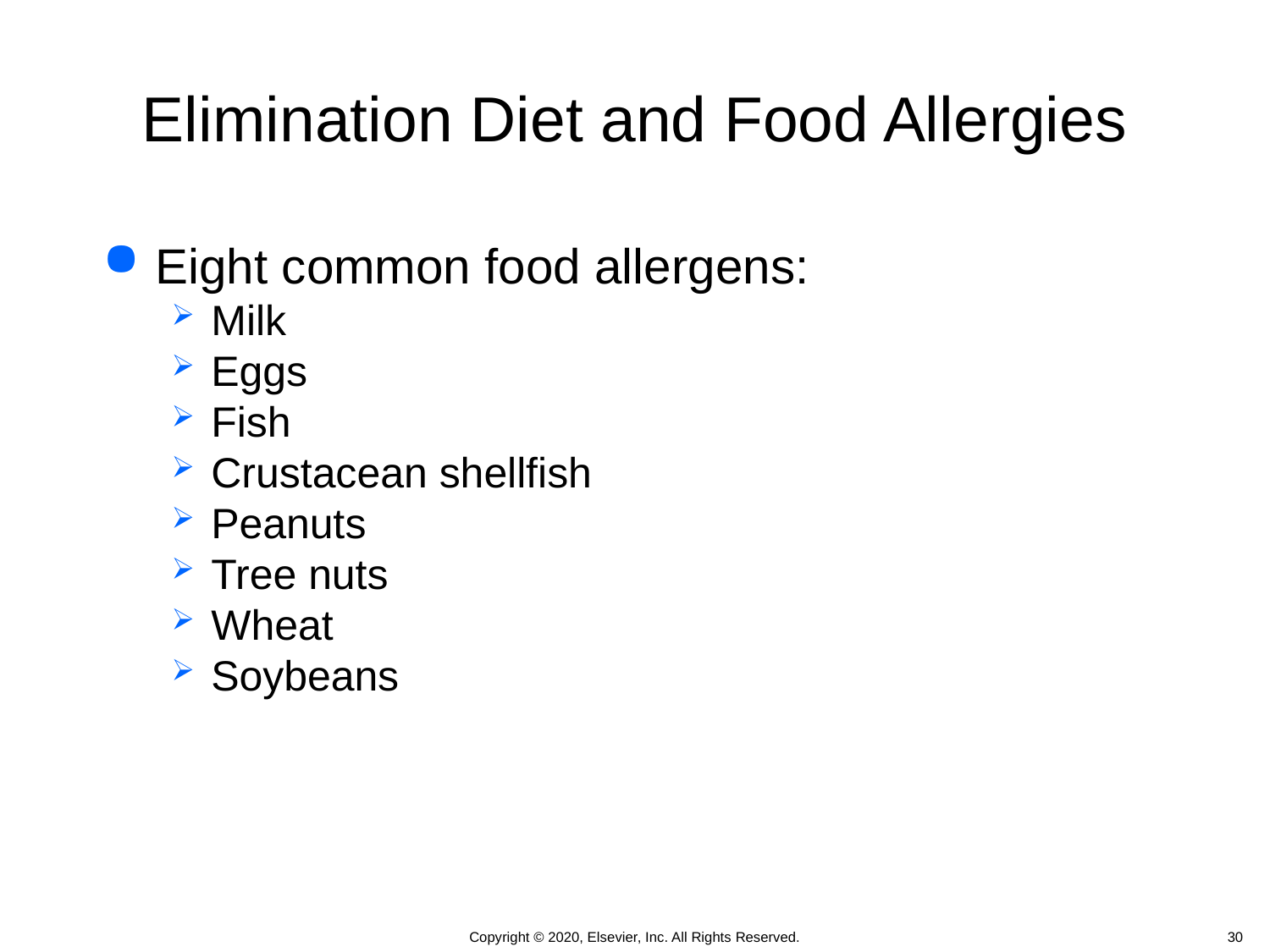

# Elimination Diet and Food Allergies
Eight common food allergens:
Milk
Eggs
Fish
Crustacean shellfish
Peanuts
Tree nuts
Wheat
Soybeans
 30